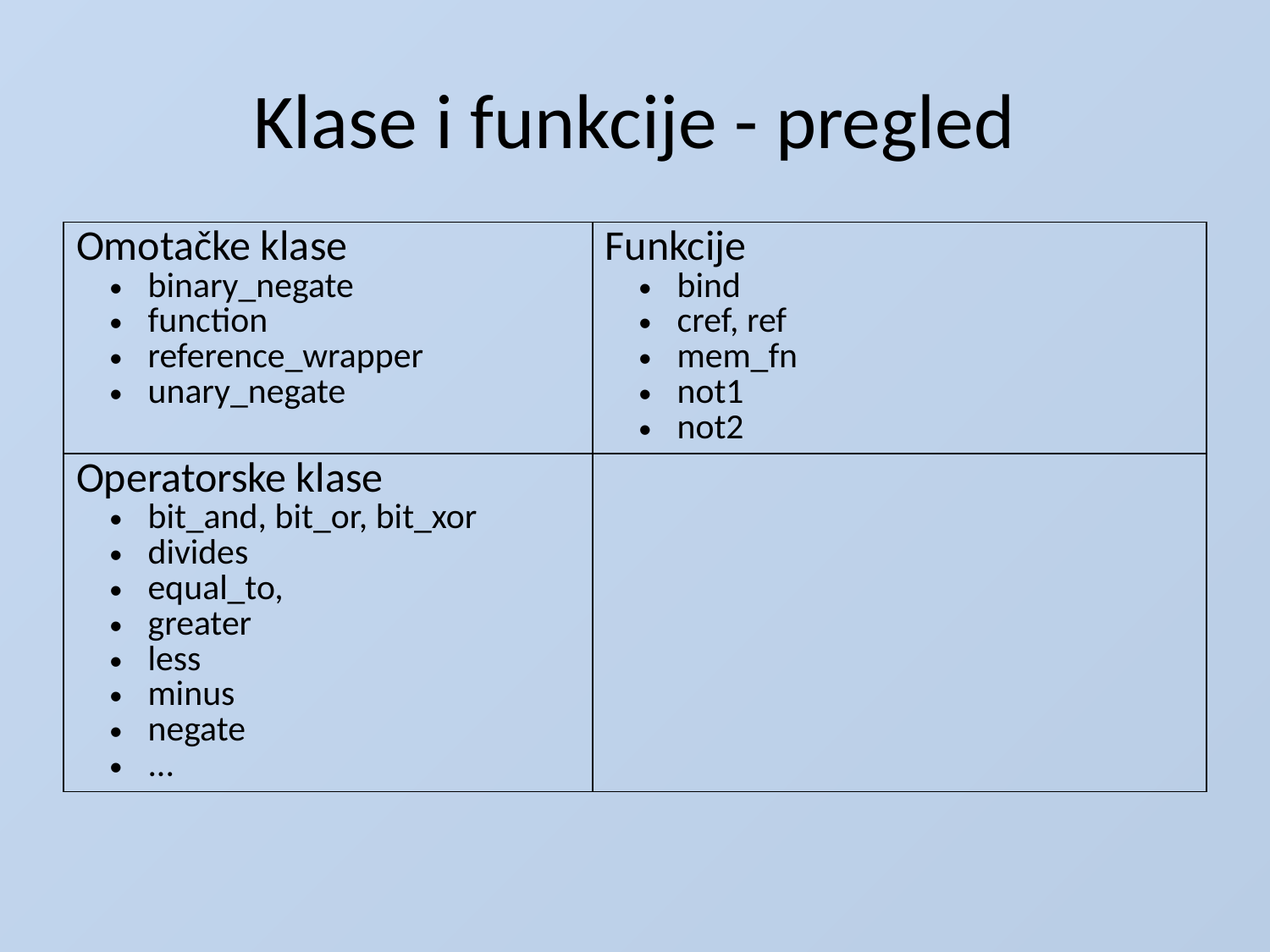

# Klase i funkcije - pregled
| Omotačke klase binary\_negate function reference\_wrapper unary\_negate | Funkcije bind cref, ref mem\_fn not1 not2 |
| --- | --- |
| Operatorske klase bit\_and, bit\_or, bit\_xor divides equal\_to, greater less minus negate ... |  |